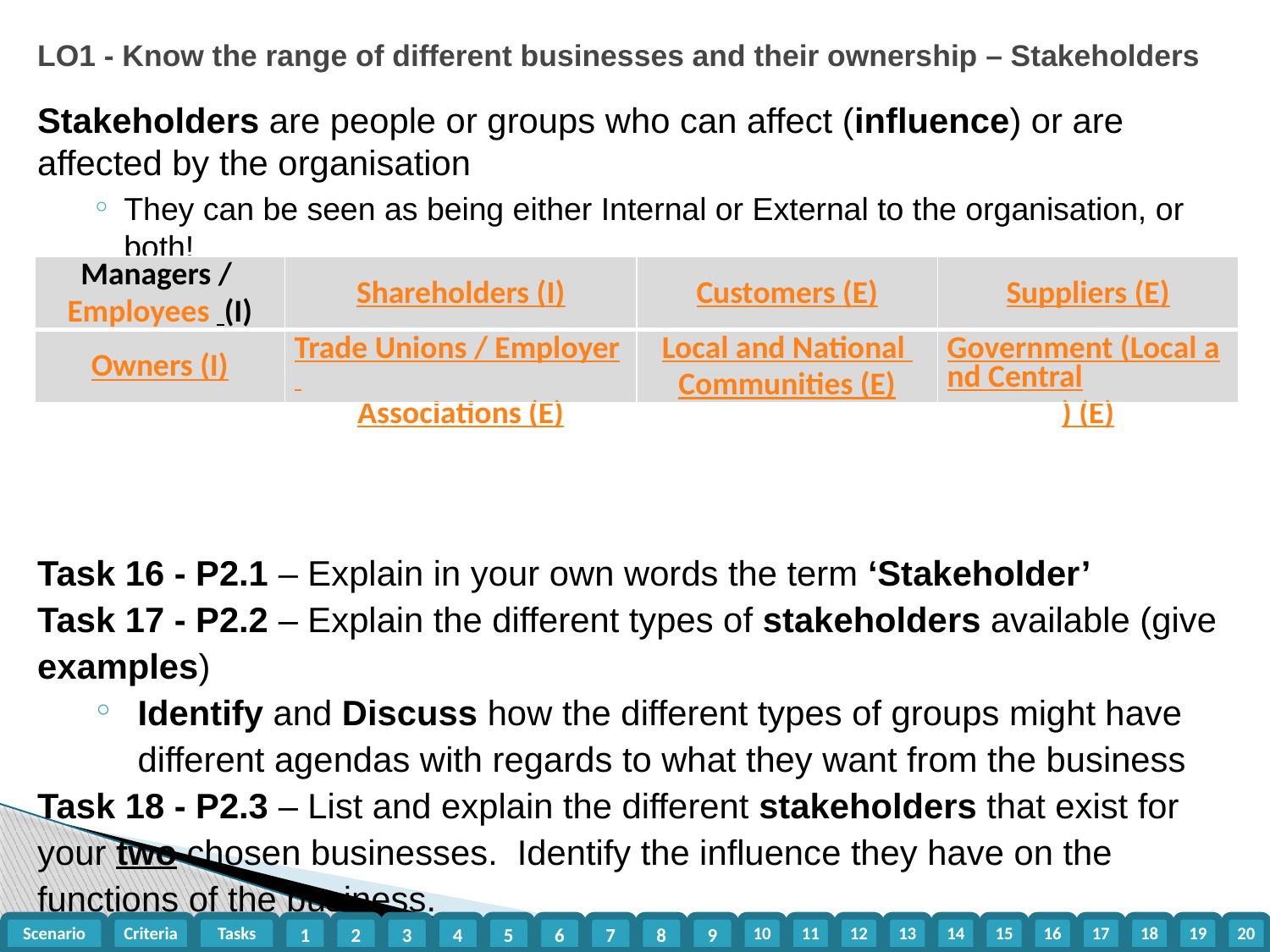

LO1 - Know the range of different businesses and their ownership – Stakeholders
Stakeholders are people or groups who can affect (influence) or are affected by the organisation
They can be seen as being either Internal or External to the organisation, or both!

Task 16 - P2.1 – Explain in your own words the term ‘Stakeholder’
Task 17 - P2.2 – Explain the different types of stakeholders available (give examples)
Identify and Discuss how the different types of groups might have different agendas with regards to what they want from the business
Task 18 - P2.3 – List and explain the different stakeholders that exist for your two chosen businesses.  Identify the influence they have on the functions of the business.
| Managers / Employees (I) | Shareholders (I) | Customers (E) | Suppliers (E) |
| --- | --- | --- | --- |
| Owners (I) | Trade Unions / Employer Associations (E) | Local and National Communities (E) | Government (Local and Central) (E) |